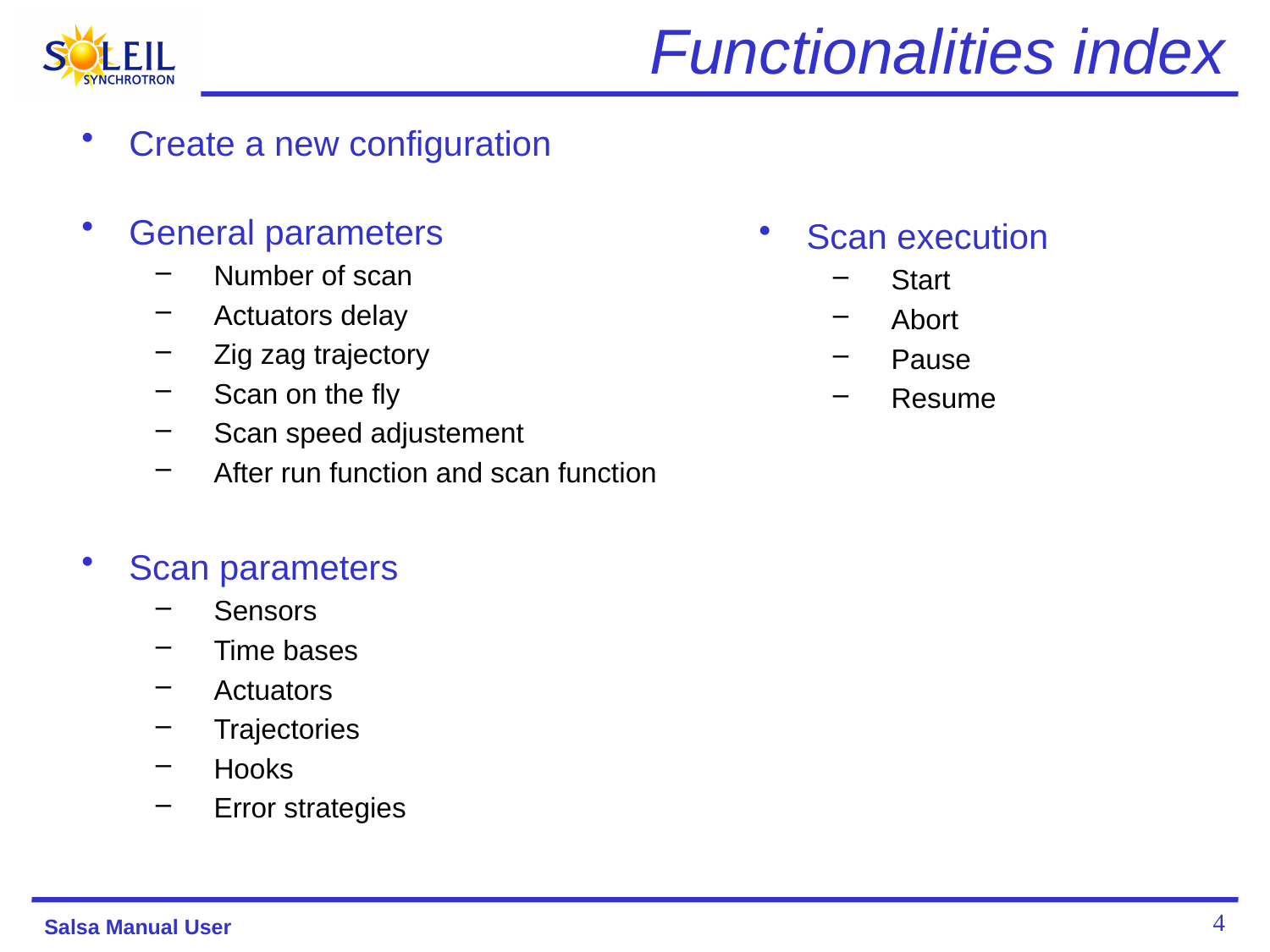

# Functionalities index
Create a new configuration

General parameters
Number of scan
Actuators delay
Zig zag trajectory
Scan on the fly
Scan speed adjustement
After run function and scan function

Scan parameters
Sensors
Time bases
Actuators
Trajectories
Hooks
Error strategies

Scan execution
Start
Abort
Pause
Resume

4